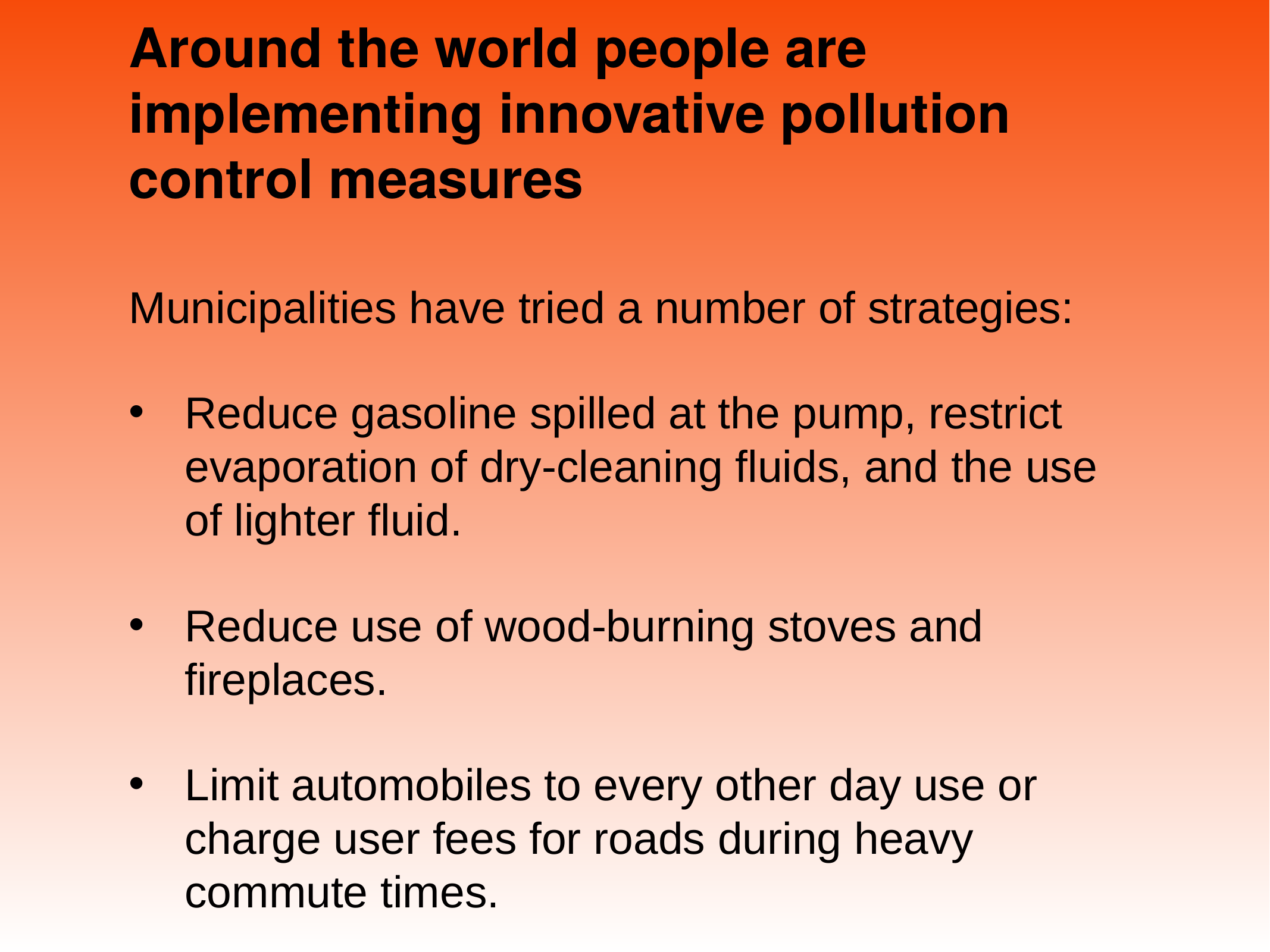

# Around the world people are implementing innovative pollution control measures
Municipalities have tried a number of strategies:
Reduce gasoline spilled at the pump, restrict evaporation of dry-cleaning fluids, and the use of lighter fluid.
Reduce use of wood-burning stoves and fireplaces.
Limit automobiles to every other day use or charge user fees for roads during heavy commute times.